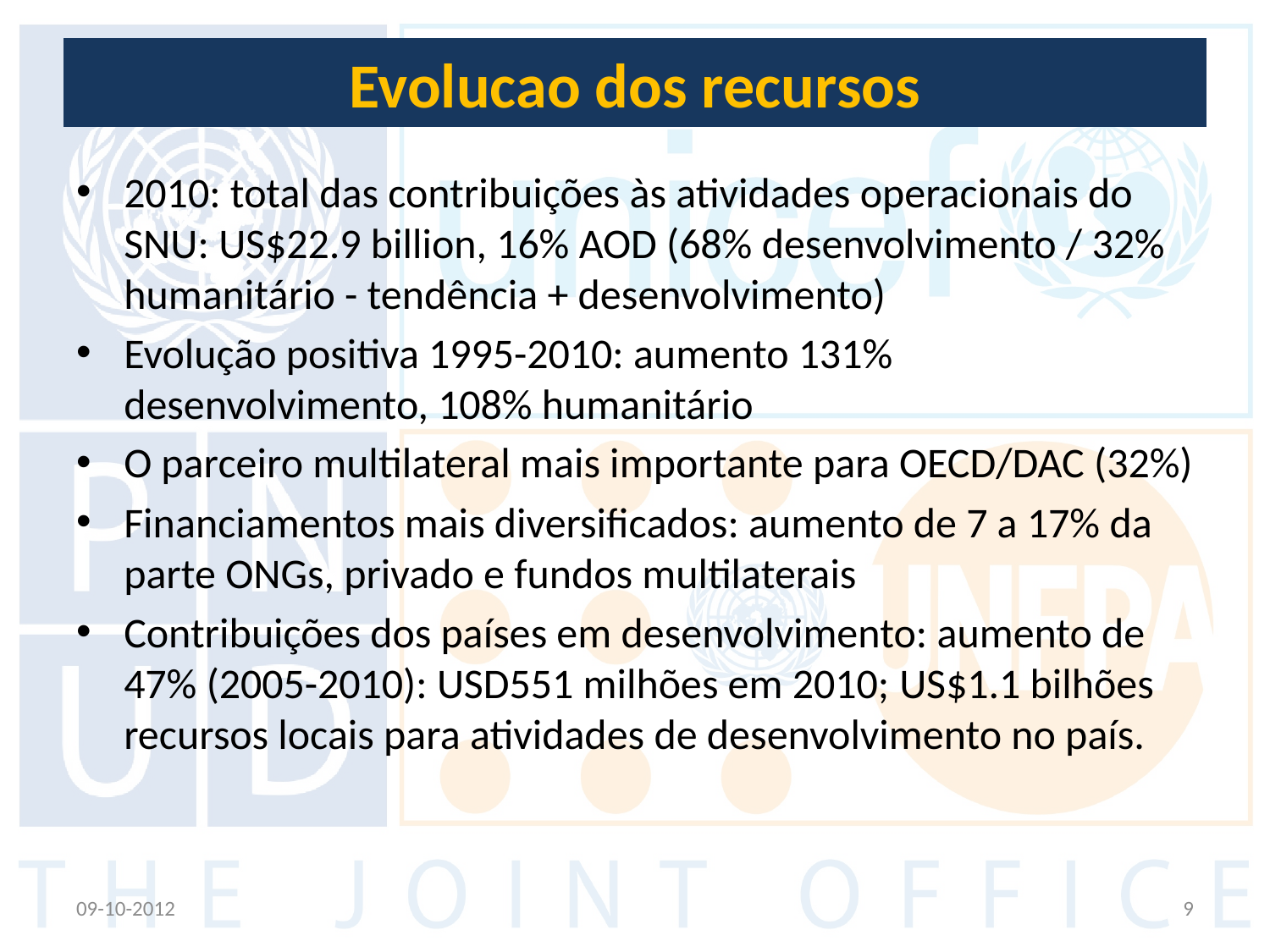

# Evolucao dos recursos
2010: total das contribuições às atividades operacionais do SNU: US$22.9 billion, 16% AOD (68% desenvolvimento / 32% humanitário - tendência + desenvolvimento)
Evolução positiva 1995-2010: aumento 131% desenvolvimento, 108% humanitário
O parceiro multilateral mais importante para OECD/DAC (32%)
Financiamentos mais diversificados: aumento de 7 a 17% da parte ONGs, privado e fundos multilaterais
Contribuições dos países em desenvolvimento: aumento de 47% (2005-2010): USD551 milhões em 2010; US$1.1 bilhões recursos locais para atividades de desenvolvimento no país.

09-10-2012
9